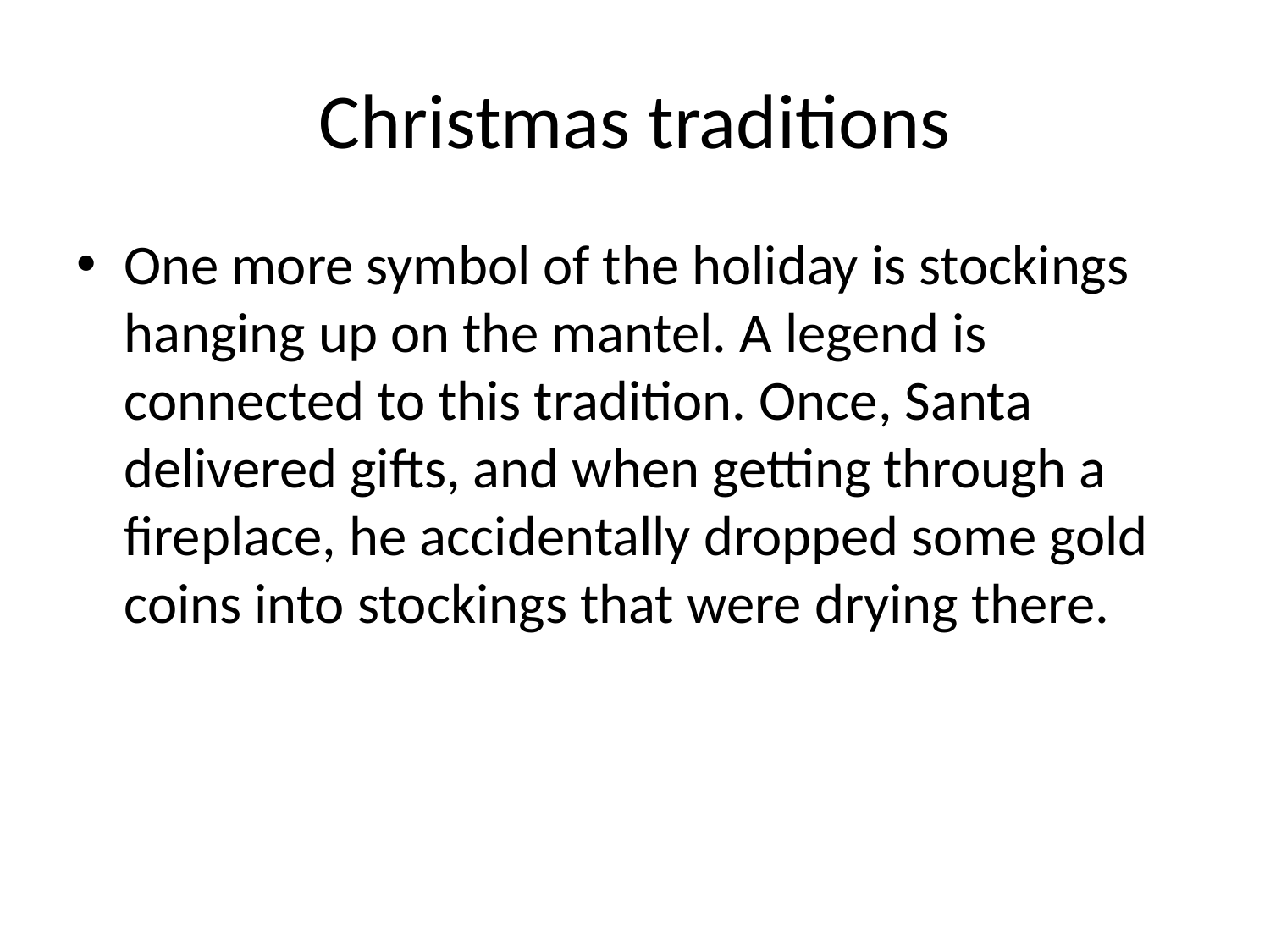

# Christmas traditions
One more symbol of the holiday is stockings hanging up on the mantel. A legend is connected to this tradition. Once, Santa delivered gifts, and when getting through a fireplace, he accidentally dropped some gold coins into stockings that were drying there.